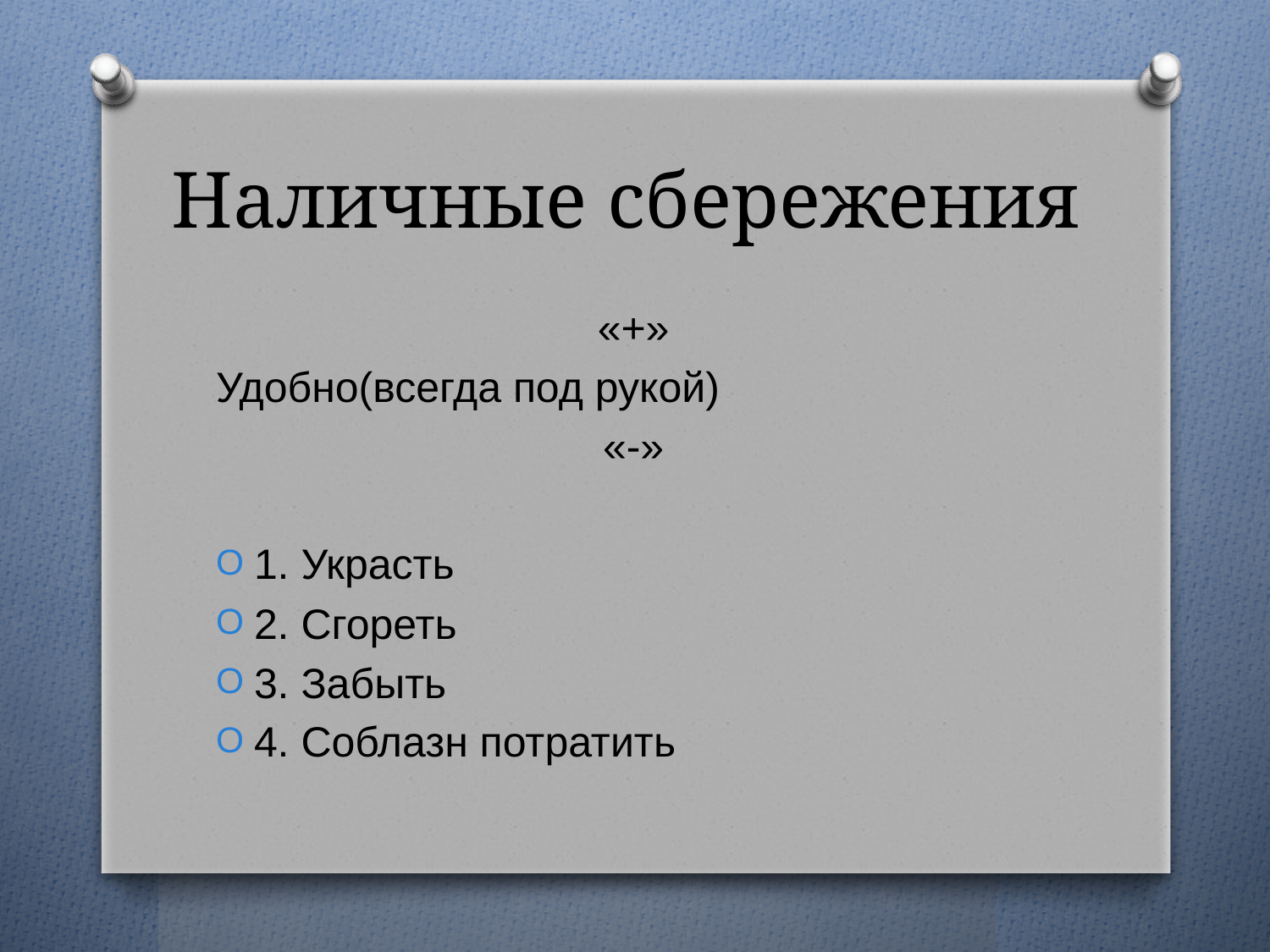

# Наличные сбережения
«+»
Удобно(всегда под рукой)
«-»

1. Украсть
2. Сгореть
3. Забыть
4. Соблазн потратить